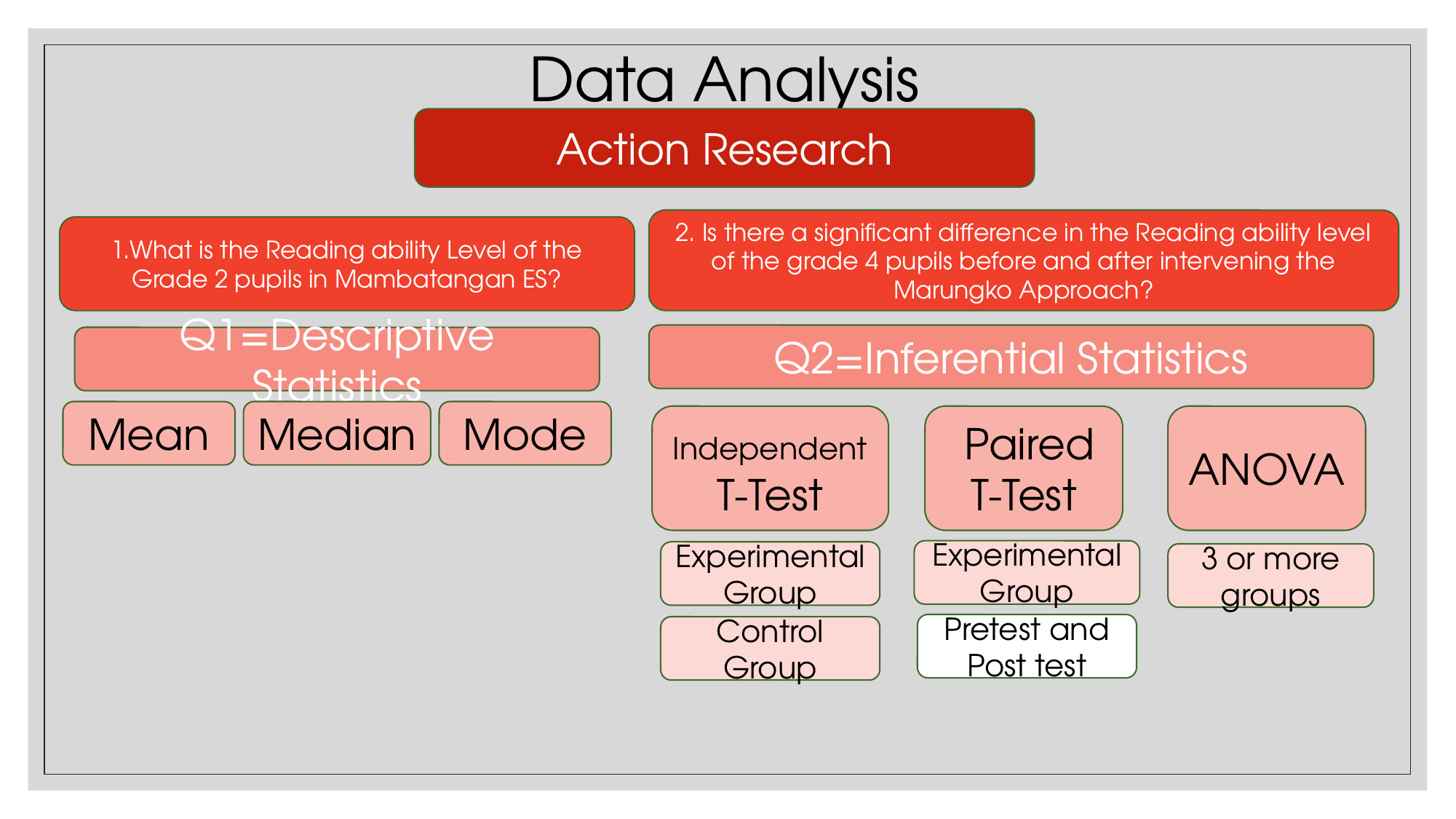

# Data Analysis
Action Research
2. Is there a significant difference in the Reading ability level of the grade 4 pupils before and after intervening the Marungko Approach?
1.What is the Reading ability Level of the Grade 2 pupils in Mambatangan ES?
Q2=Inferential Statistics
Q1=Descriptive Statistics
Mode
Mean
Median
Independent T-Test
 Paired T-Test
ANOVA
Experimental Group
Experimental Group
3 or more groups
Pretest and Post test
Control Group